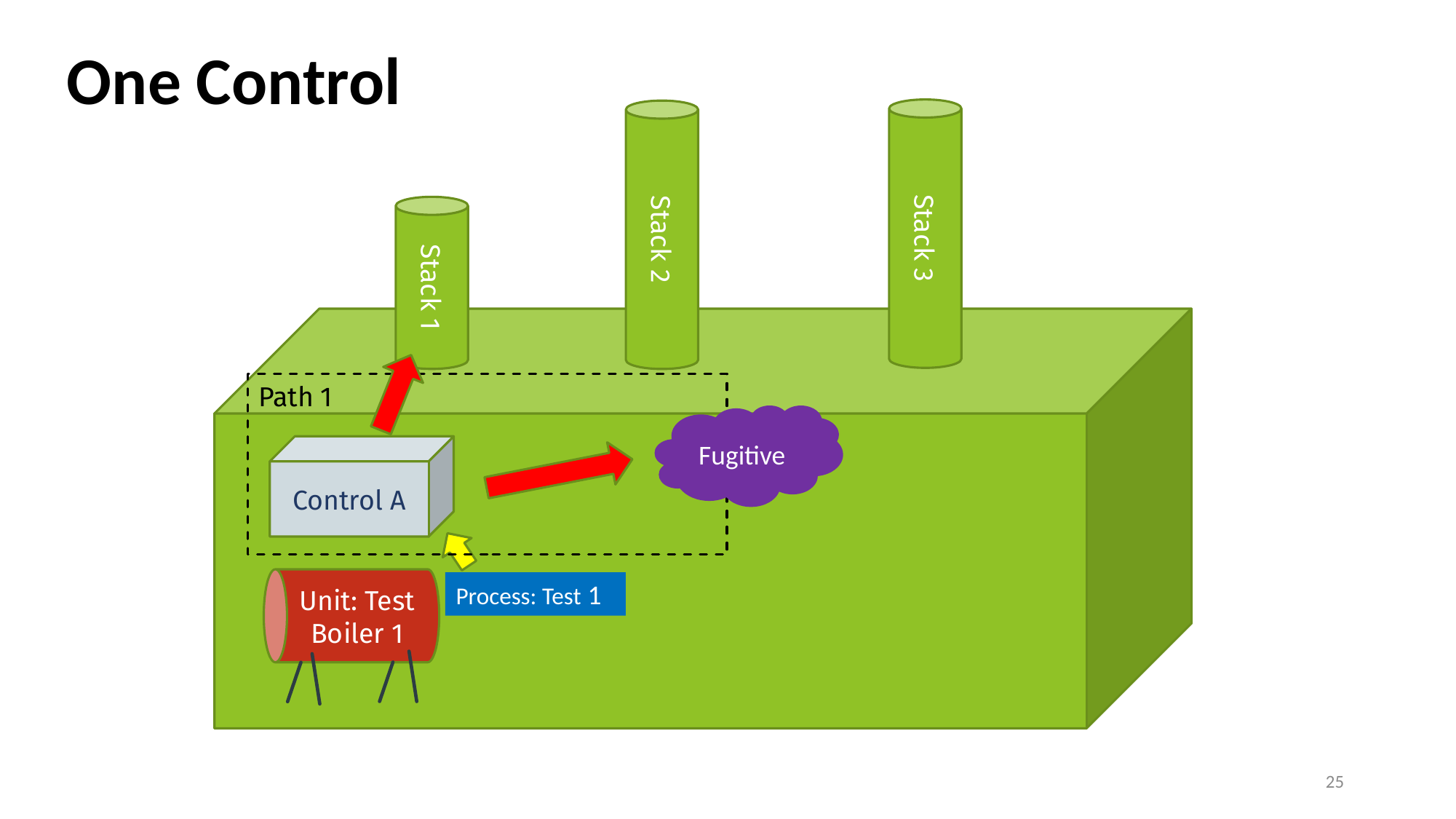

One Control
Stack 3
Stack 2
Stack 1

Path 1
Fugitive
Control A

Unit: Test Boiler 1
Process: Test 1
25